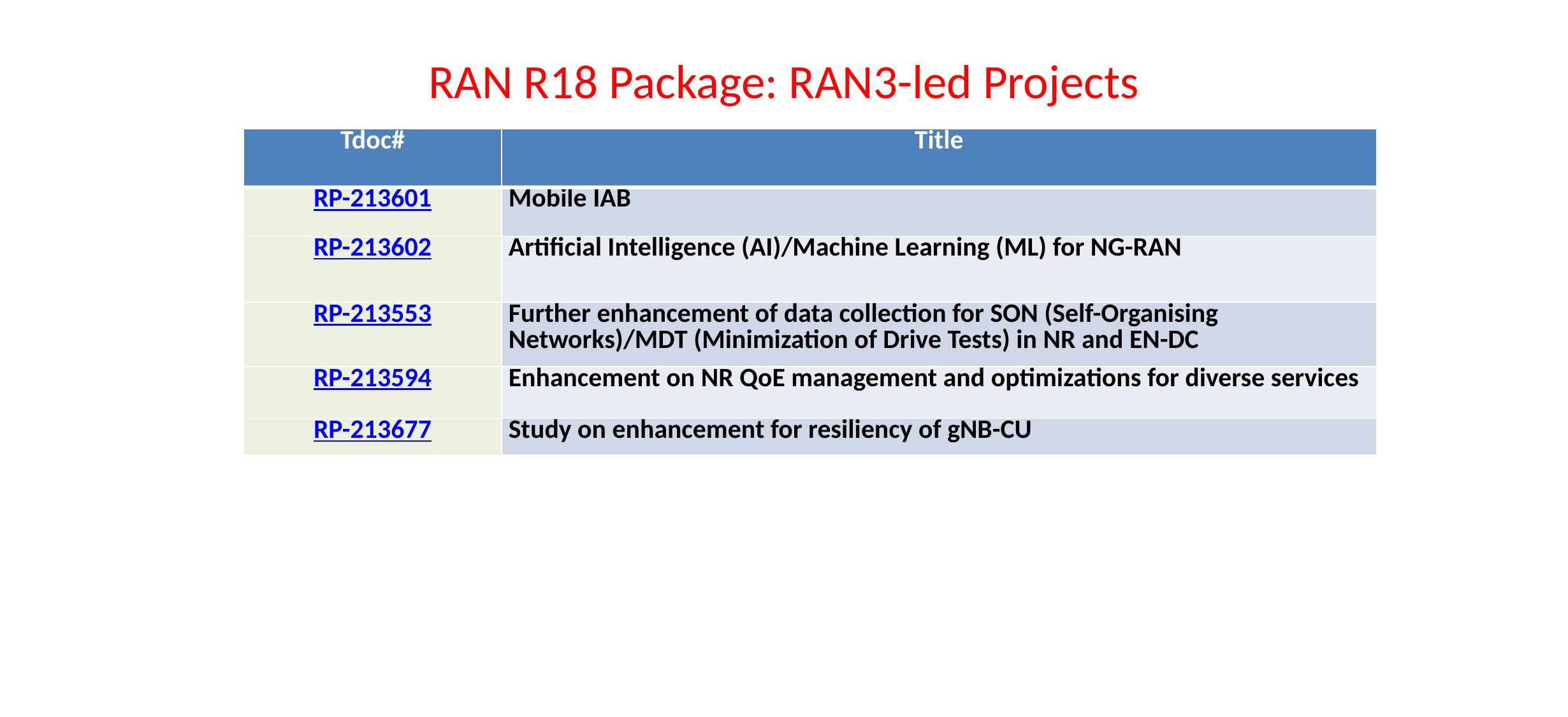

# RAN R18 Package: RAN3-led Projects
| Tdoc# | Title |
| --- | --- |
| RP-213601 | Mobile IAB |
| RP-213602 | Artificial Intelligence (AI)/Machine Learning (ML) for NG-RAN |
| RP-213553 | Further enhancement of data collection for SON (Self-Organising Networks)/MDT (Minimization of Drive Tests) in NR and EN-DC |
| RP-213594 | Enhancement on NR QoE management and optimizations for diverse services |
| RP-213677 | Study on enhancement for resiliency of gNB-CU |